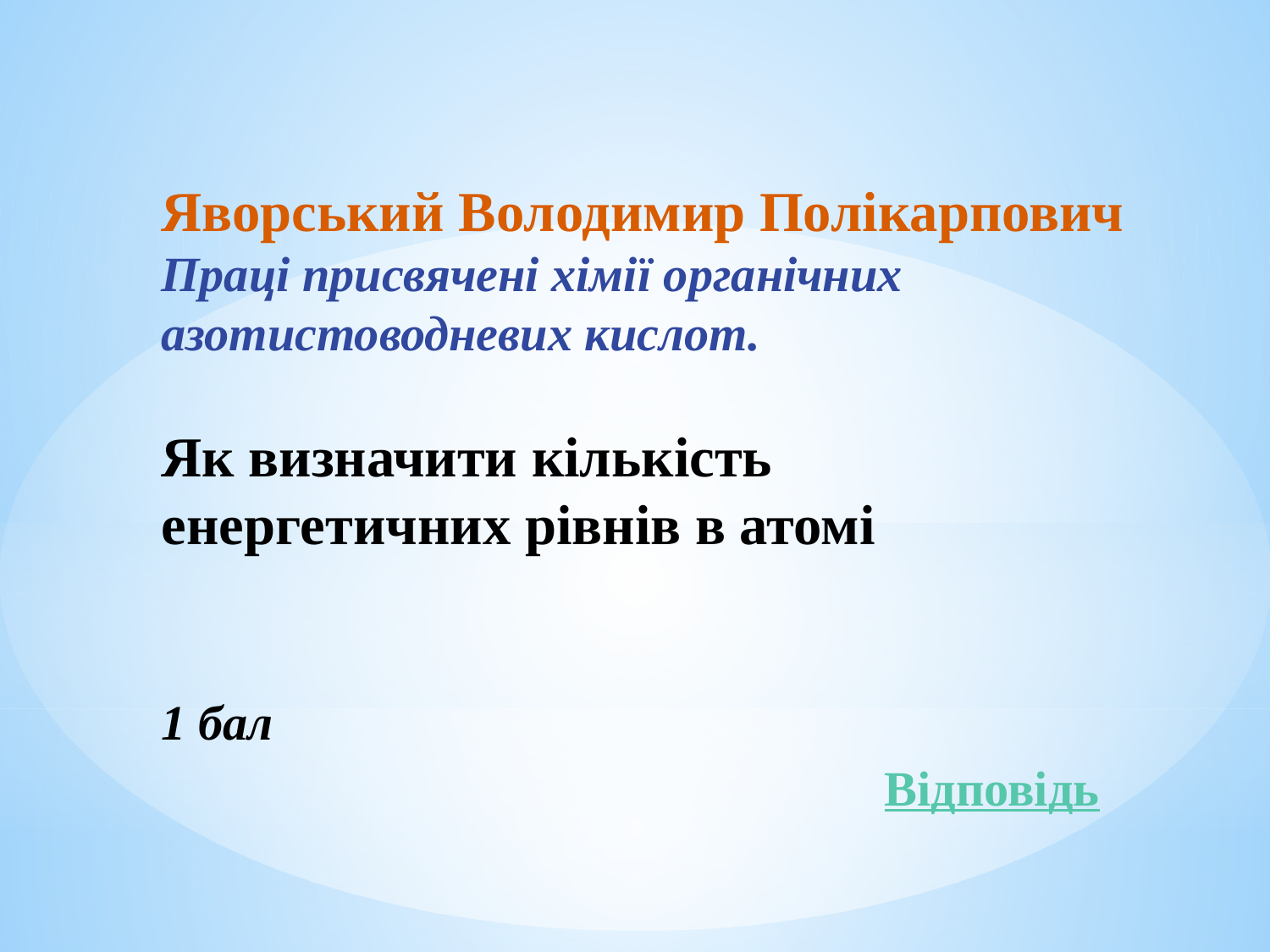

Яворський Володимир Полікарпович
Праці присвячені хімії органічних азотистоводневих кислот.

Як визначити кількість
енергетичних рівнів в атомі

1 бал
                                                   Відповідь